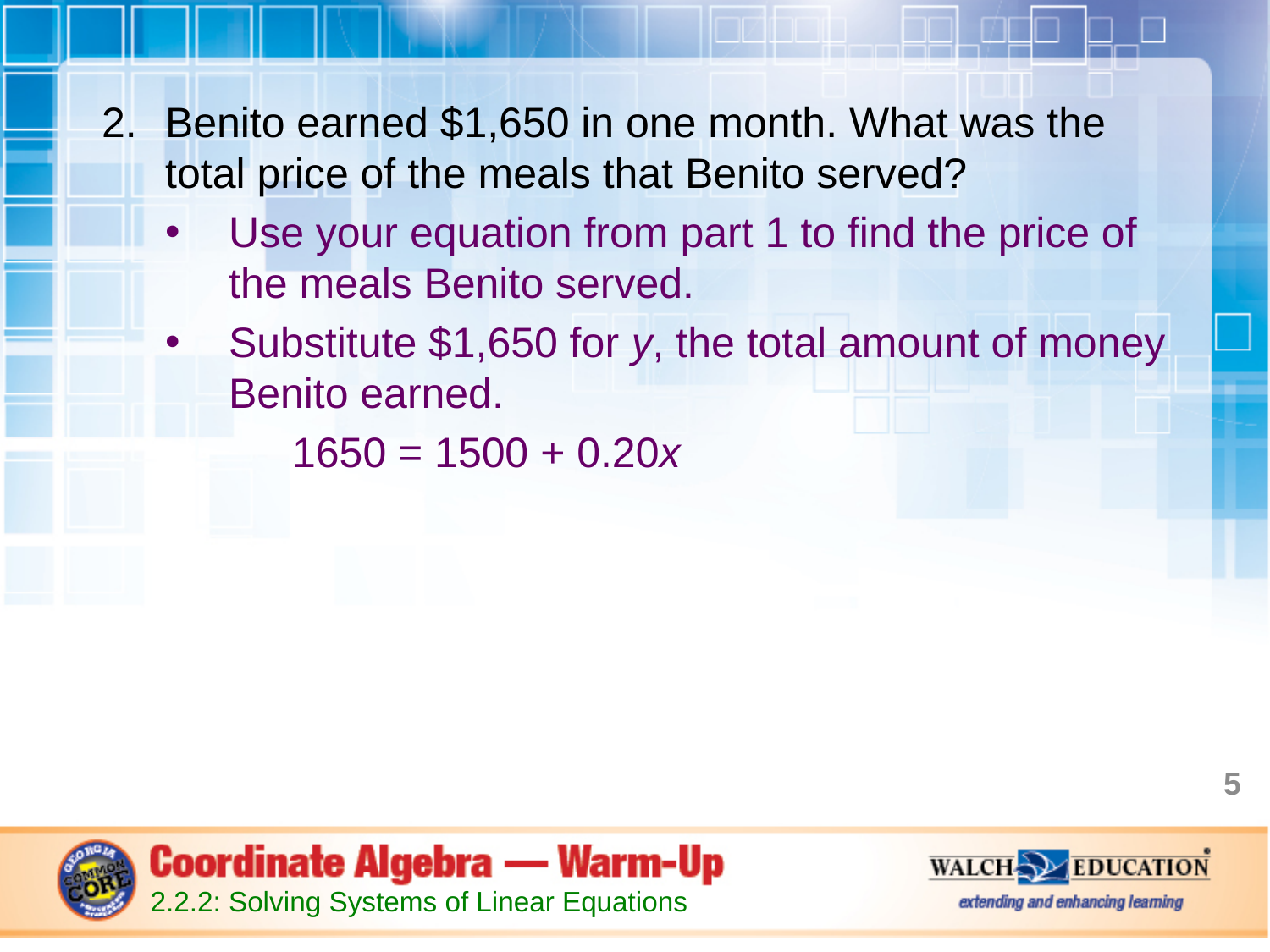

Benito earned $1,650 in one month. What was the total price of the meals that Benito served?
Use your equation from part 1 to find the price of the meals Benito served.
Substitute $1,650 for y, the total amount of money Benito earned.
1650 = 1500 + 0.20x
5
2.2.2: Solving Systems of Linear Equations